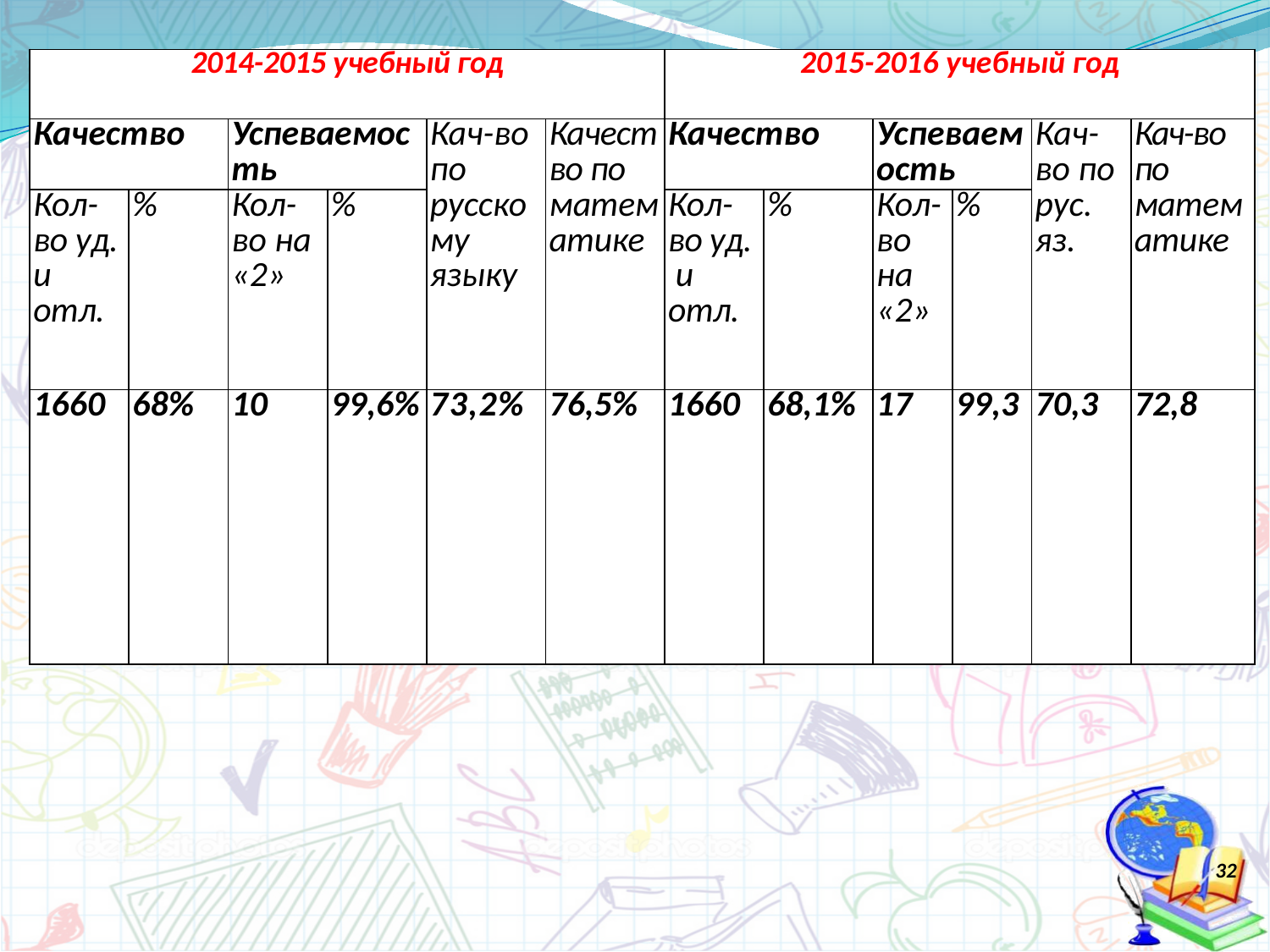

| 2014-2015 учебный год |  |  |  |  |  | 2015-2016 учебный год |  |  |  |  |  |
| --- | --- | --- | --- | --- | --- | --- | --- | --- | --- | --- | --- |
| Качество |  | Успеваемость |  | Кач-во по русскому языку | Качество по математике | Качество |  | Успеваемость |  | Кач-во по рус. яз. | Кач-во по математике |
| Кол-во уд. и отл. | % | Кол-во на «2» | % |  |  | Кол-во уд. и отл. | % | Кол-во на «2» | % |  |  |
| 1660 | 68% | 10 | 99,6% | 73,2% | 76,5% | 1660 | 68,1% | 17 | 99,3 | 70,3 | 72,8 |
#
32